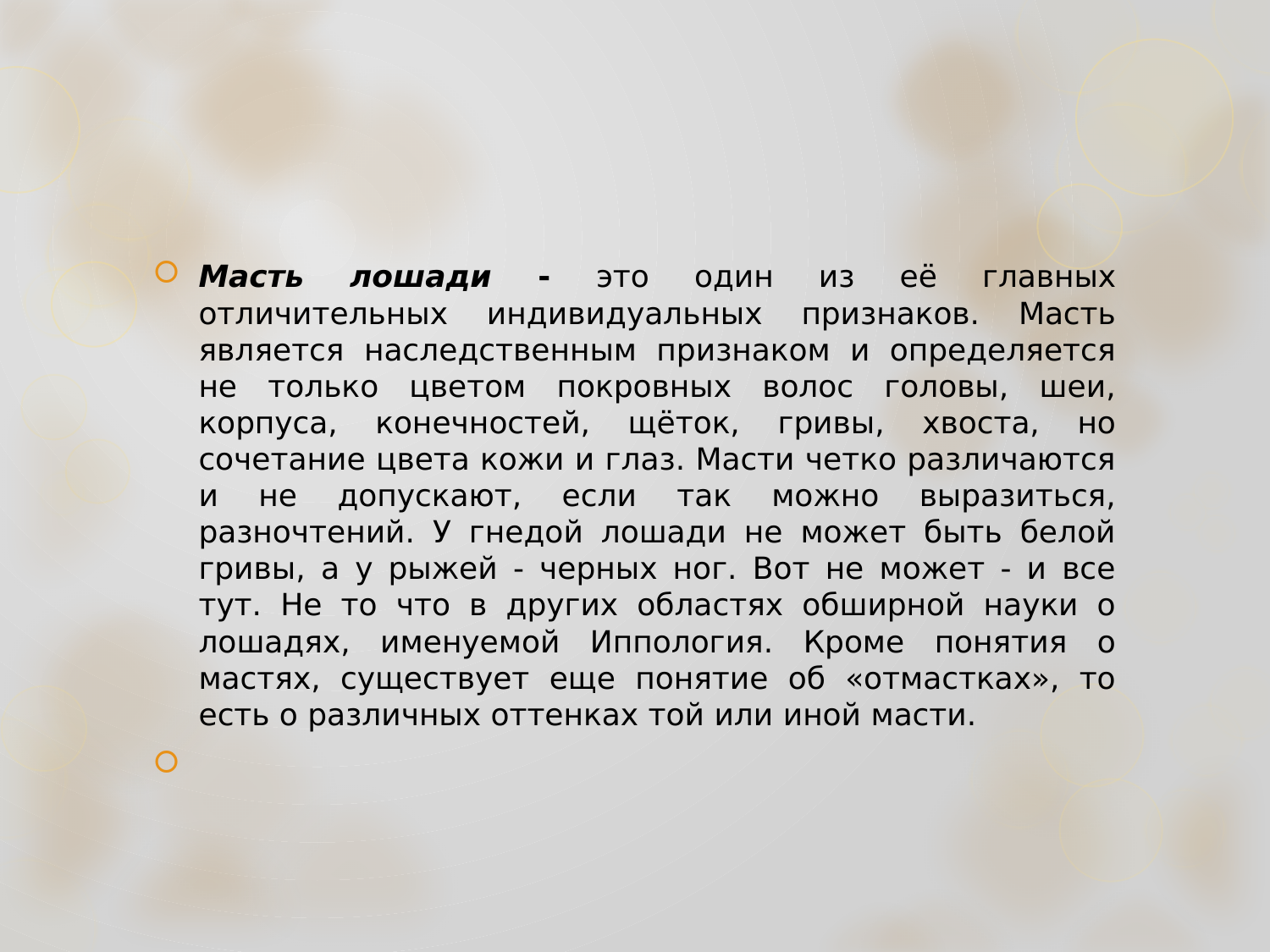

#
Масть лошади - это один из её главных отличительных индивидуальных признаков. Масть является наследственным признаком и определяется не только цветом покровных волос головы, шеи, корпуса, конечностей, щёток, гривы, хвоста, но сочетание цвета кожи и глаз. Масти четко различаются и не допускают, если так можно выразиться, разночтений. У гнедой лошади не может быть белой гривы, а у рыжей - черных ног. Вот не может - и все тут. Не то что в других областях обширной науки о лошадях, именуемой Иппология. Кроме понятия о мастях, существует еще понятие об «отмастках», то есть о различных оттенках той или иной масти.